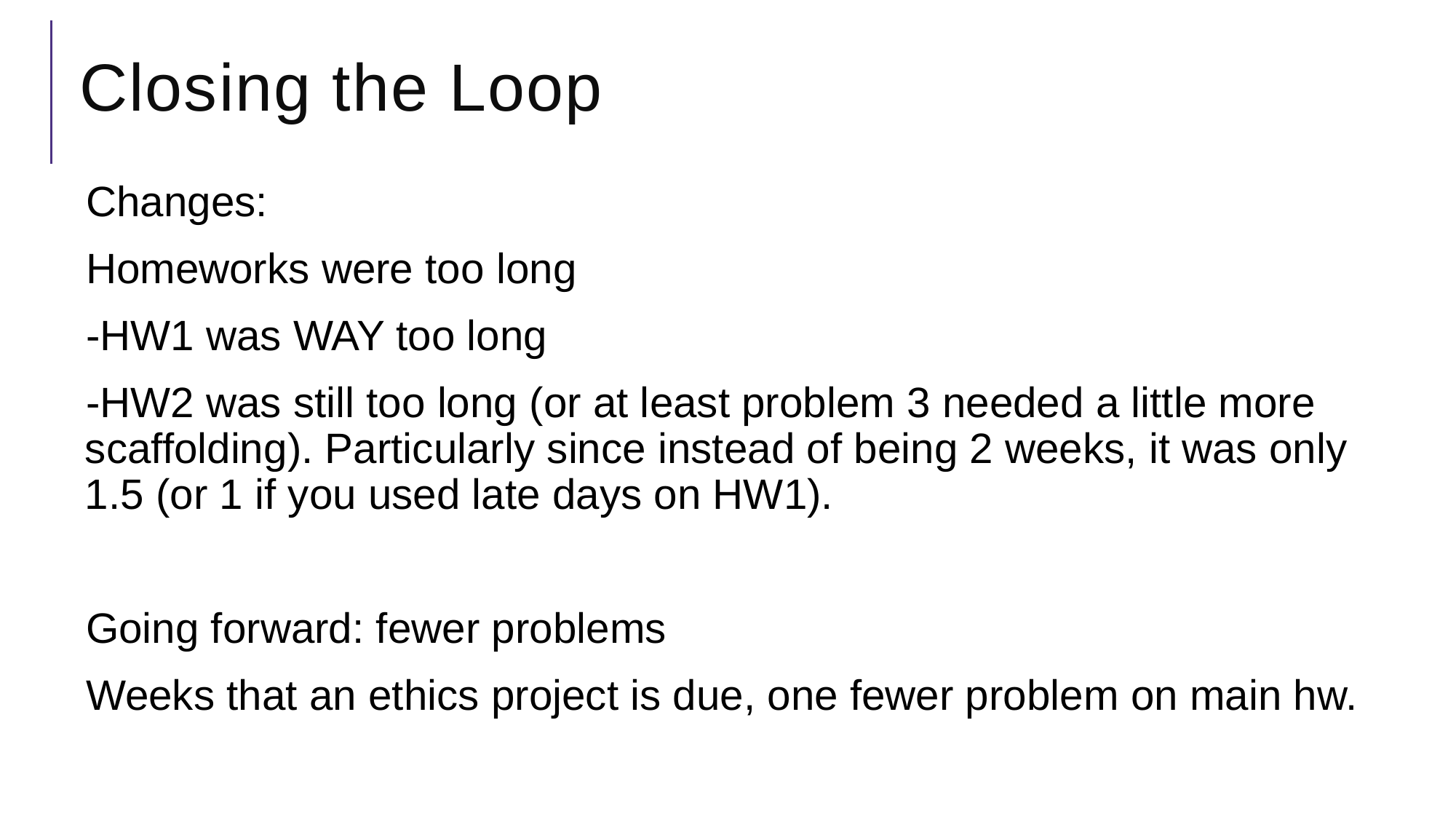

# Closing the Loop
Changes:
Homeworks were too long
-HW1 was WAY too long
-HW2 was still too long (or at least problem 3 needed a little more scaffolding). Particularly since instead of being 2 weeks, it was only 1.5 (or 1 if you used late days on HW1).

Going forward: fewer problems
Weeks that an ethics project is due, one fewer problem on main hw.